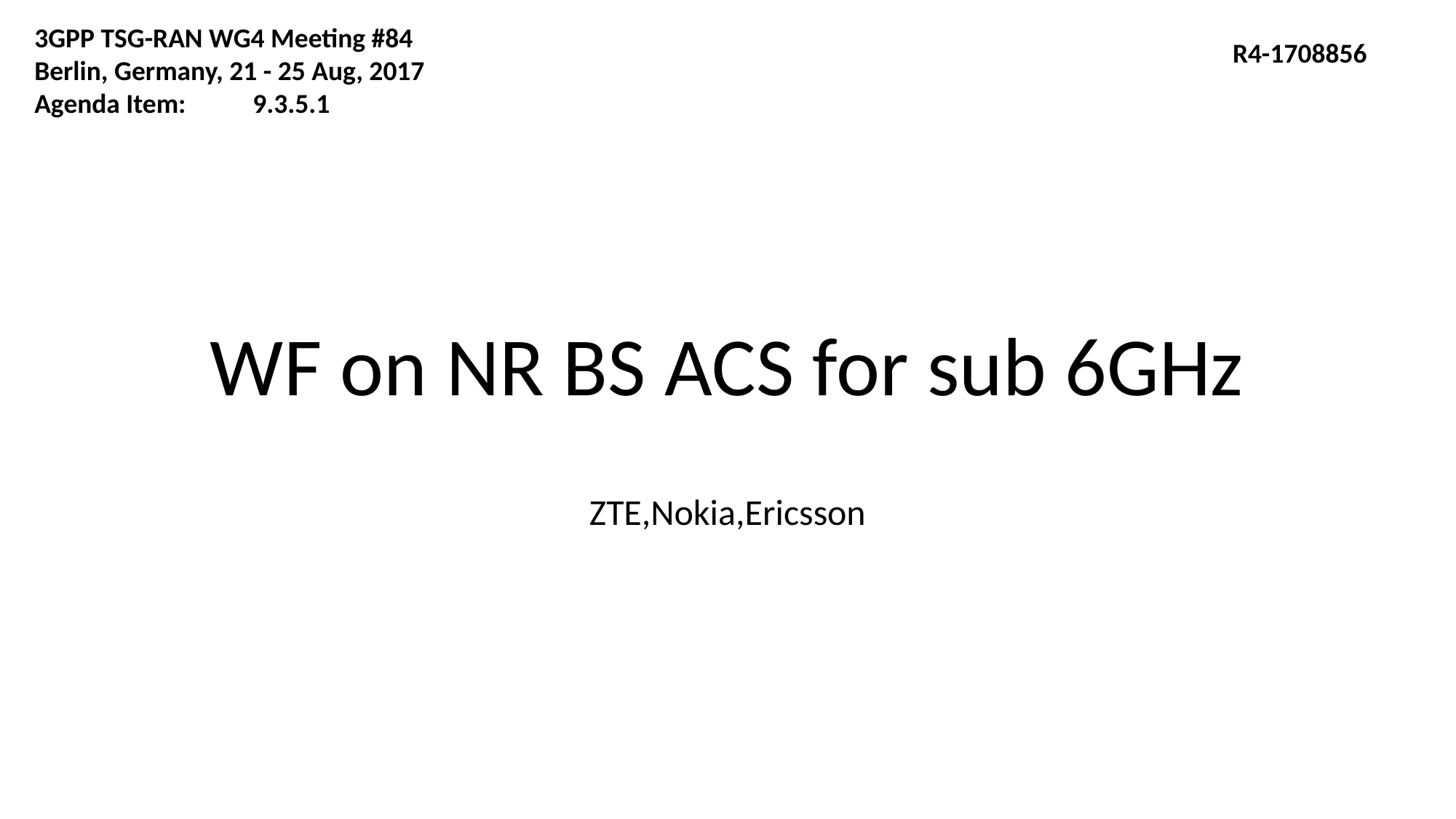

3GPP TSG-RAN WG4 Meeting #84
Berlin, Germany, 21 - 25 Aug, 2017
Agenda Item:	9.3.5.1

R4-1708856
# WF on NR BS ACS for sub 6GHz
ZTE,Nokia,Ericsson